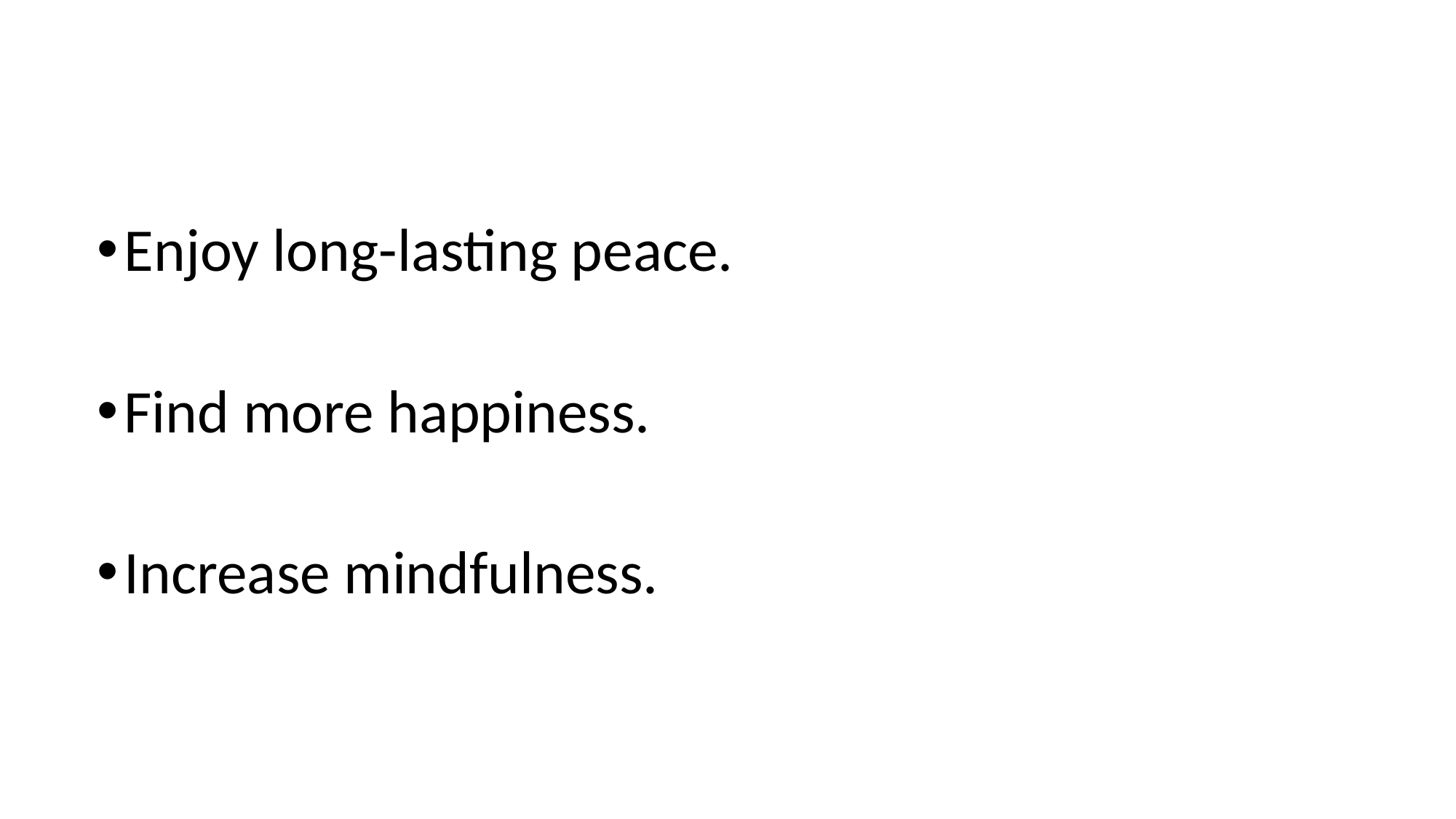

Enjoy long-lasting peace.

Find more happiness.

Increase mindfulness.